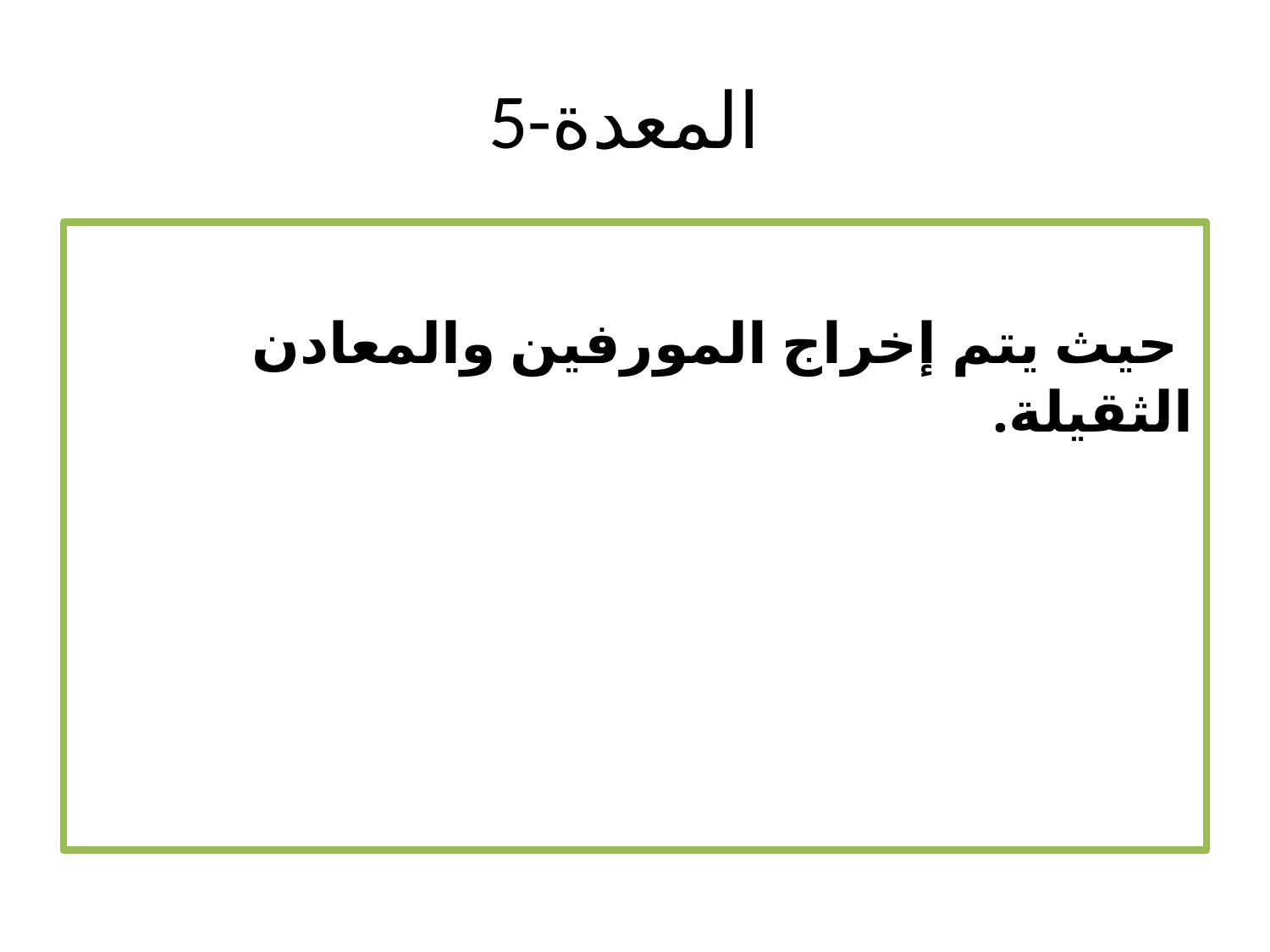

# 5-المعدة

 حيث يتم إخراج المورفين والمعادن الثقيلة.